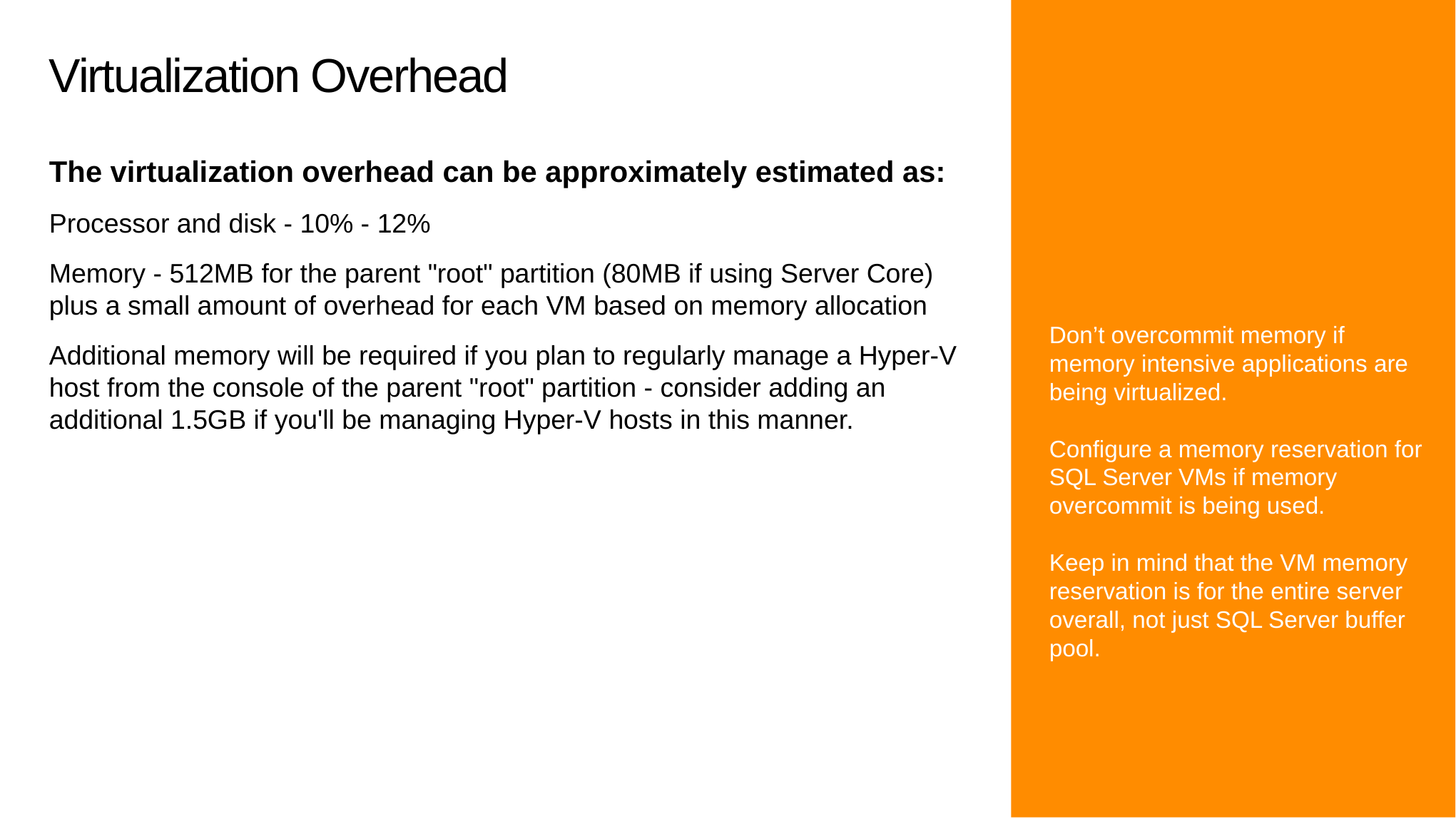

# Virtualization Overhead
The virtualization overhead can be approximately estimated as:
Processor and disk - 10% - 12%
Memory - 512MB for the parent "root" partition (80MB if using Server Core) plus a small amount of overhead for each VM based on memory allocation
Additional memory will be required if you plan to regularly manage a Hyper-V host from the console of the parent "root" partition - consider adding an additional 1.5GB if you'll be managing Hyper-V hosts in this manner.
Don’t overcommit memory if memory intensive applications are being virtualized.

Configure a memory reservation for SQL Server VMs if memory overcommit is being used.

Keep in mind that the VM memory reservation is for the entire server overall, not just SQL Server buffer pool.